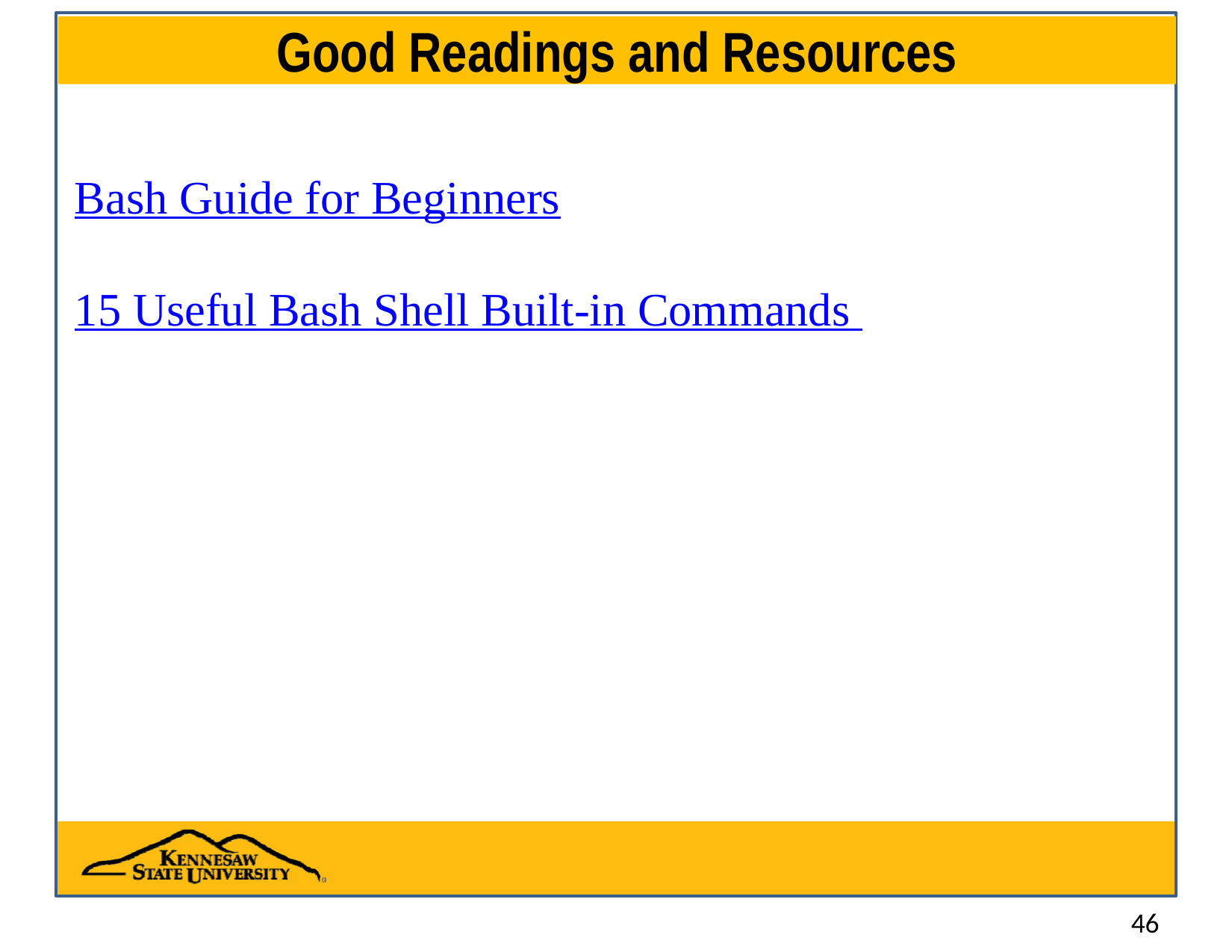

# Good Readings and Resources
Bash Guide for Beginners

15 Useful Bash Shell Built-in Commands